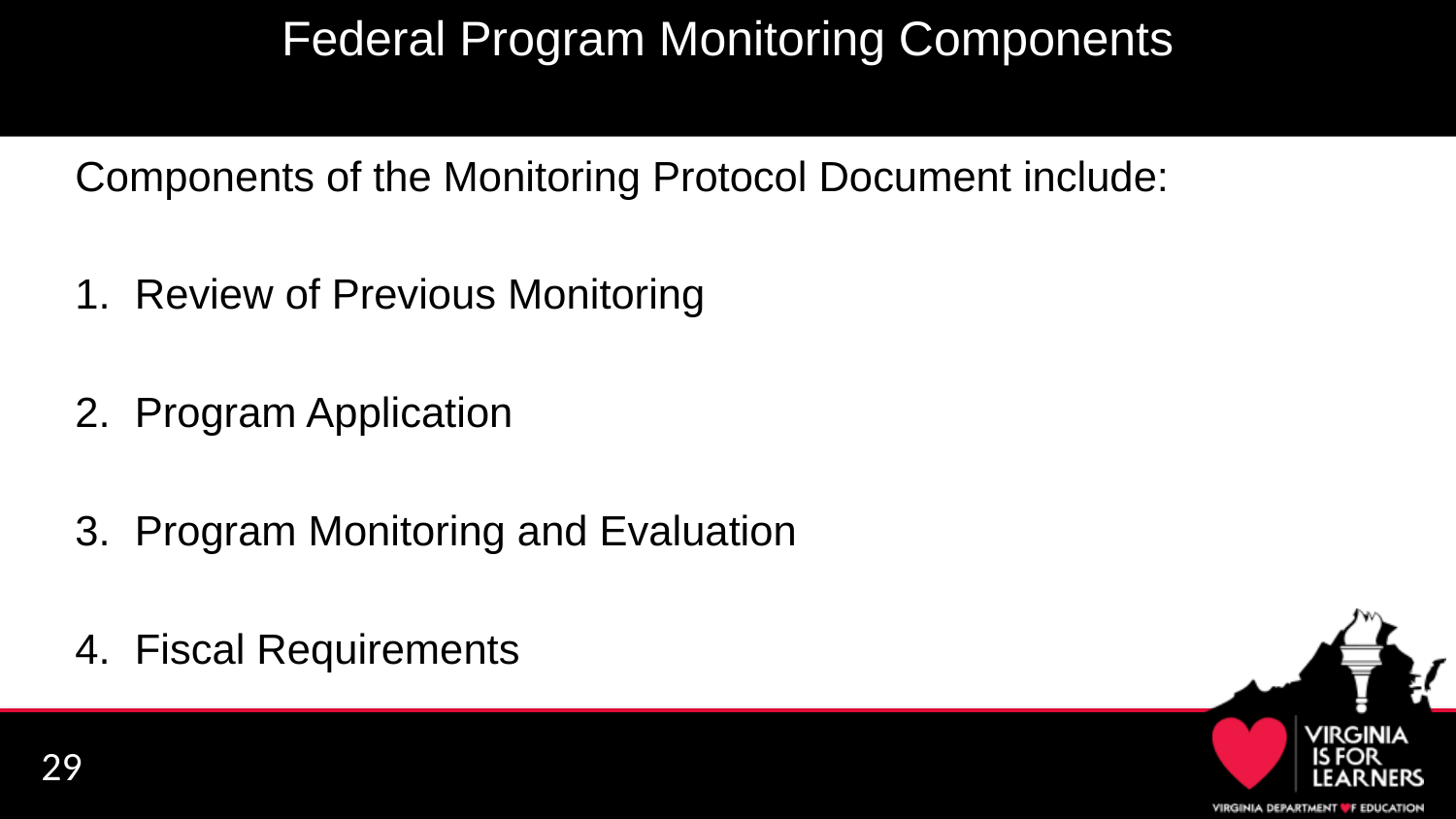

# Federal Program Monitoring Components
Components of the Monitoring Protocol Document include:

Review of Previous Monitoring

Program Application

Program Monitoring and Evaluation

Fiscal Requirements